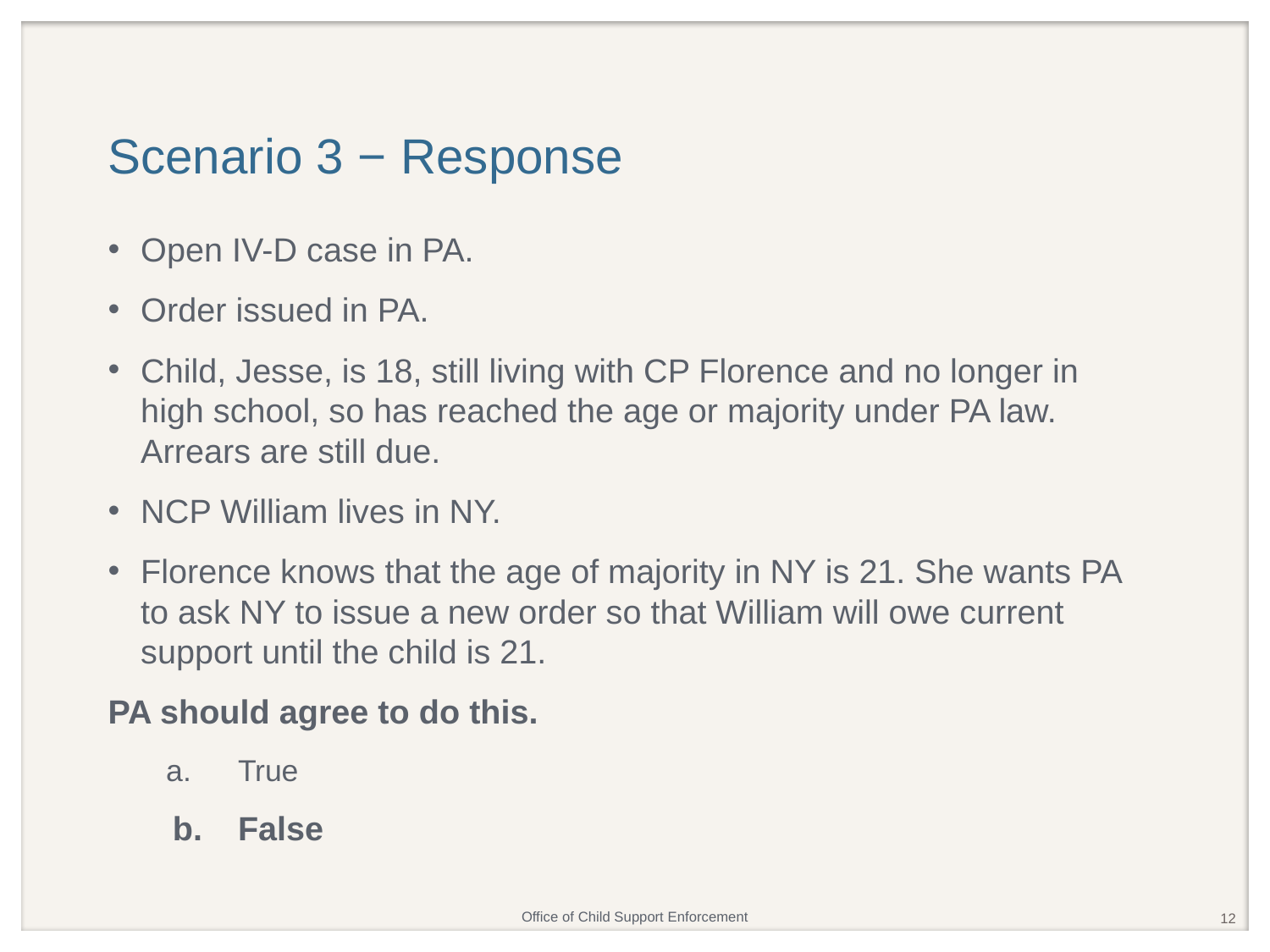

# Scenario 3 − Response
Open IV-D case in PA.
Order issued in PA.
Child, Jesse, is 18, still living with CP Florence and no longer in high school, so has reached the age or majority under PA law. Arrears are still due.
NCP William lives in NY.
Florence knows that the age of majority in NY is 21. She wants PA to ask NY to issue a new order so that William will owe current support until the child is 21.
PA should agree to do this.
True
False

12